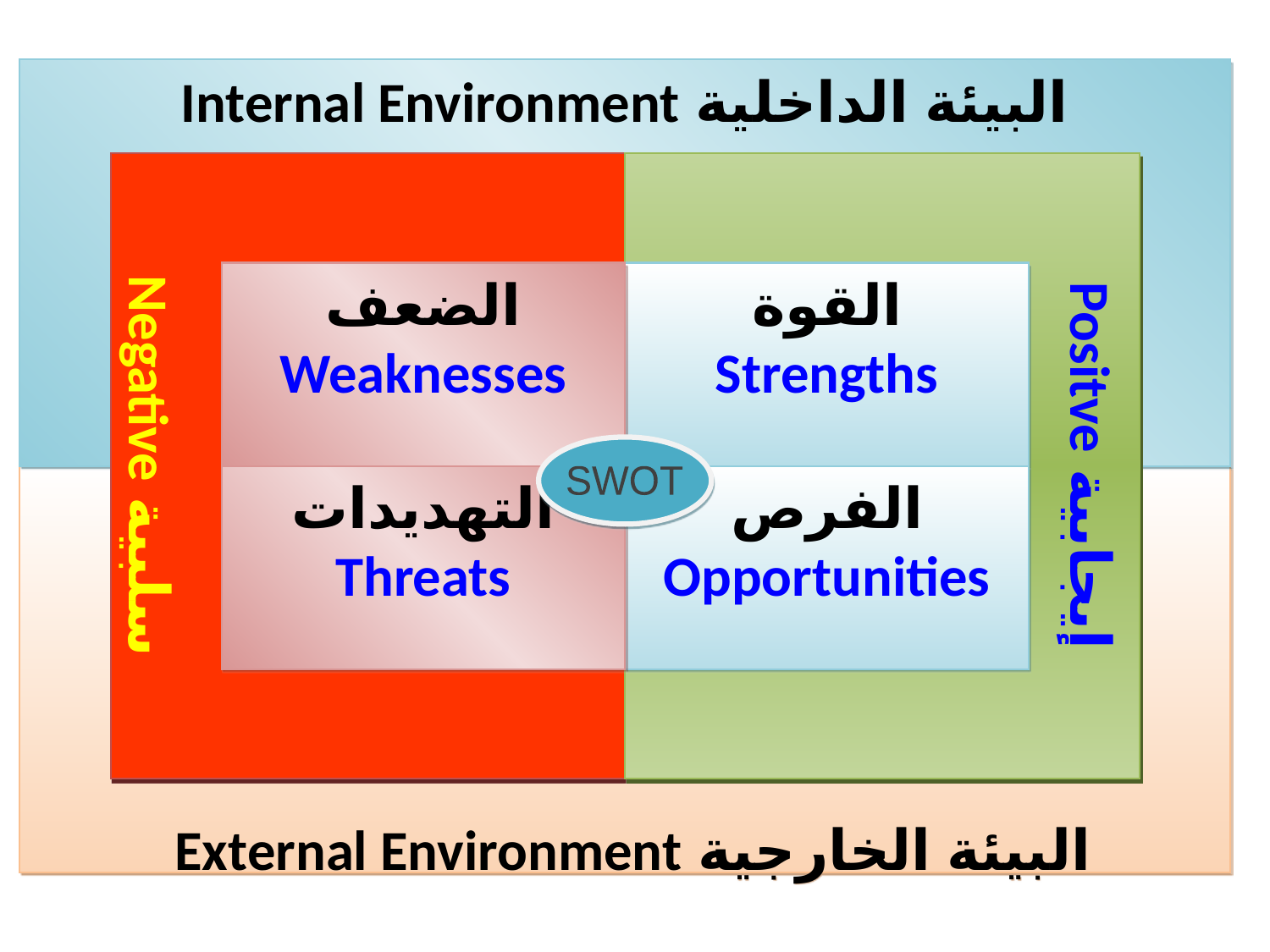

البيئة الداخلية Internal Environment

البيئة الخارجية External Environment

سلبية Negative
إيجابية Positve
الضعف
Weaknesses
القوة
Strengths
التهديدات
Threats
الفرص
Opportunities

SWOT